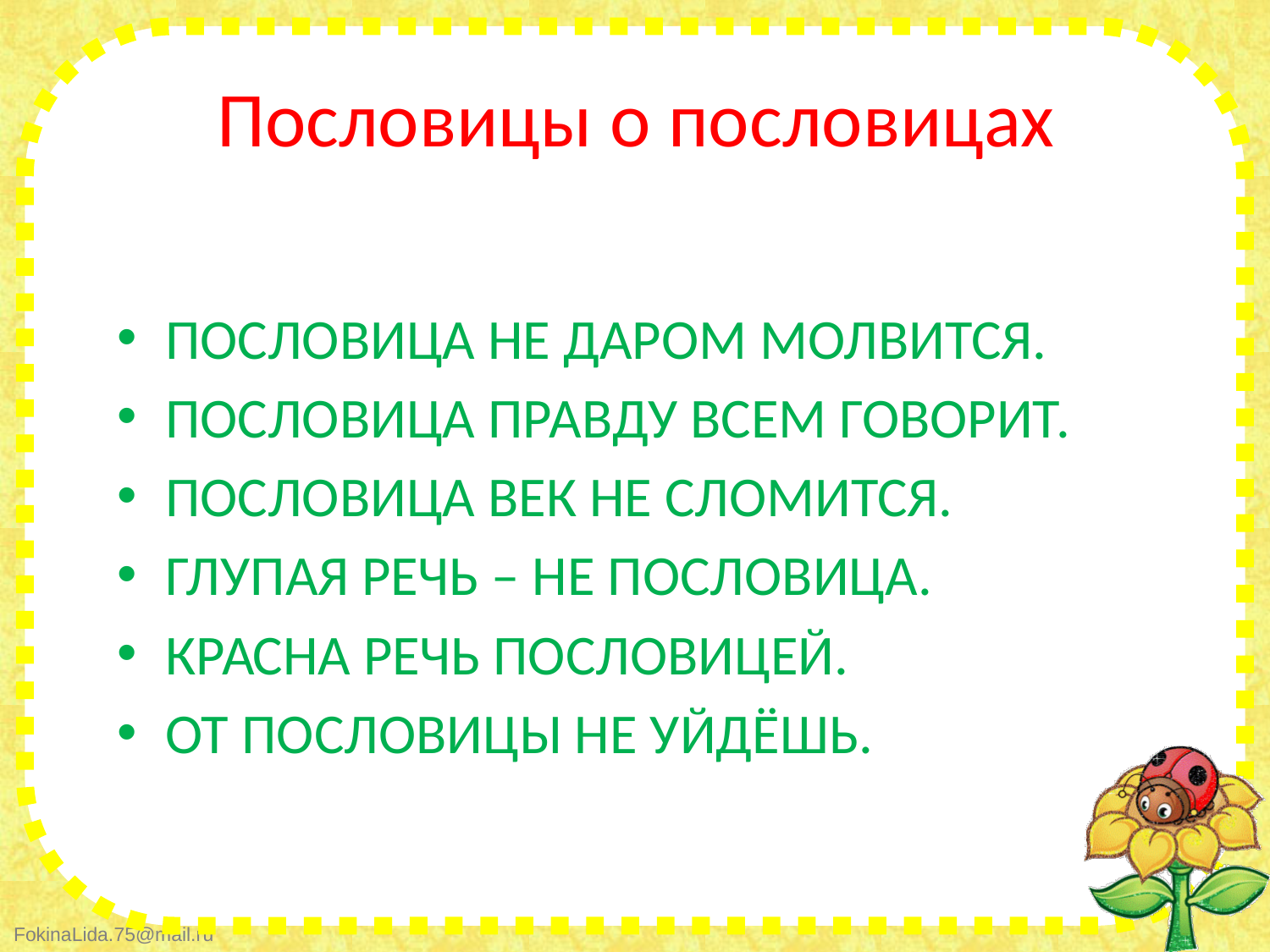

# Пословицы о пословицах
ПОСЛОВИЦА НЕ ДАРОМ МОЛВИТСЯ.
ПОСЛОВИЦА ПРАВДУ ВСЕМ ГОВОРИТ.
ПОСЛОВИЦА ВЕК НЕ СЛОМИТСЯ.
ГЛУПАЯ РЕЧЬ – НЕ ПОСЛОВИЦА.
КРАСНА РЕЧЬ ПОСЛОВИЦЕЙ.
ОТ ПОСЛОВИЦЫ НЕ УЙДЁШЬ.